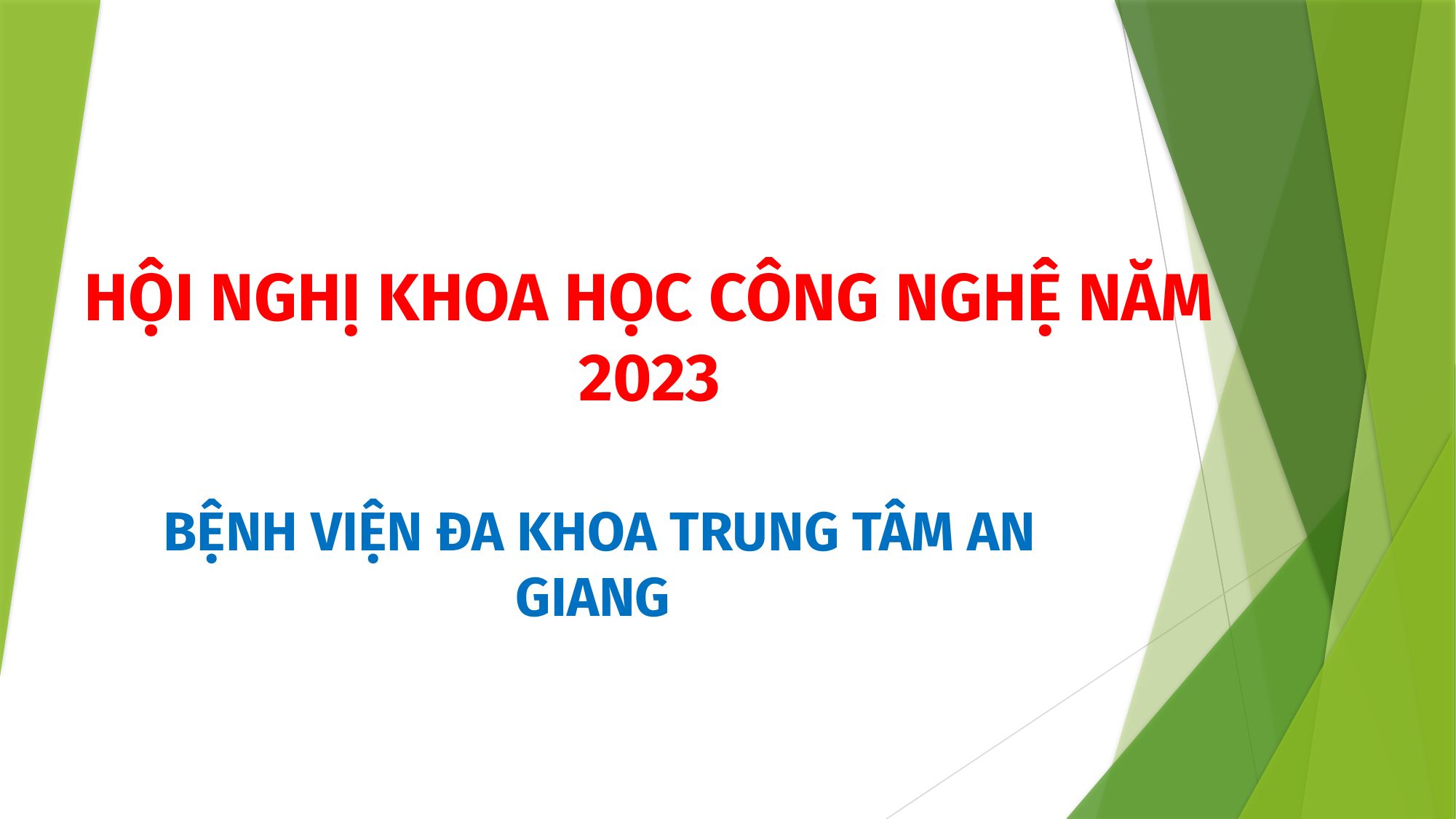

HỘI NGHỊ KHOA HỌC CÔNG NGHỆ NĂM 2023
BỆNH VIỆN ĐA KHOA TRUNG TÂM AN GIANG